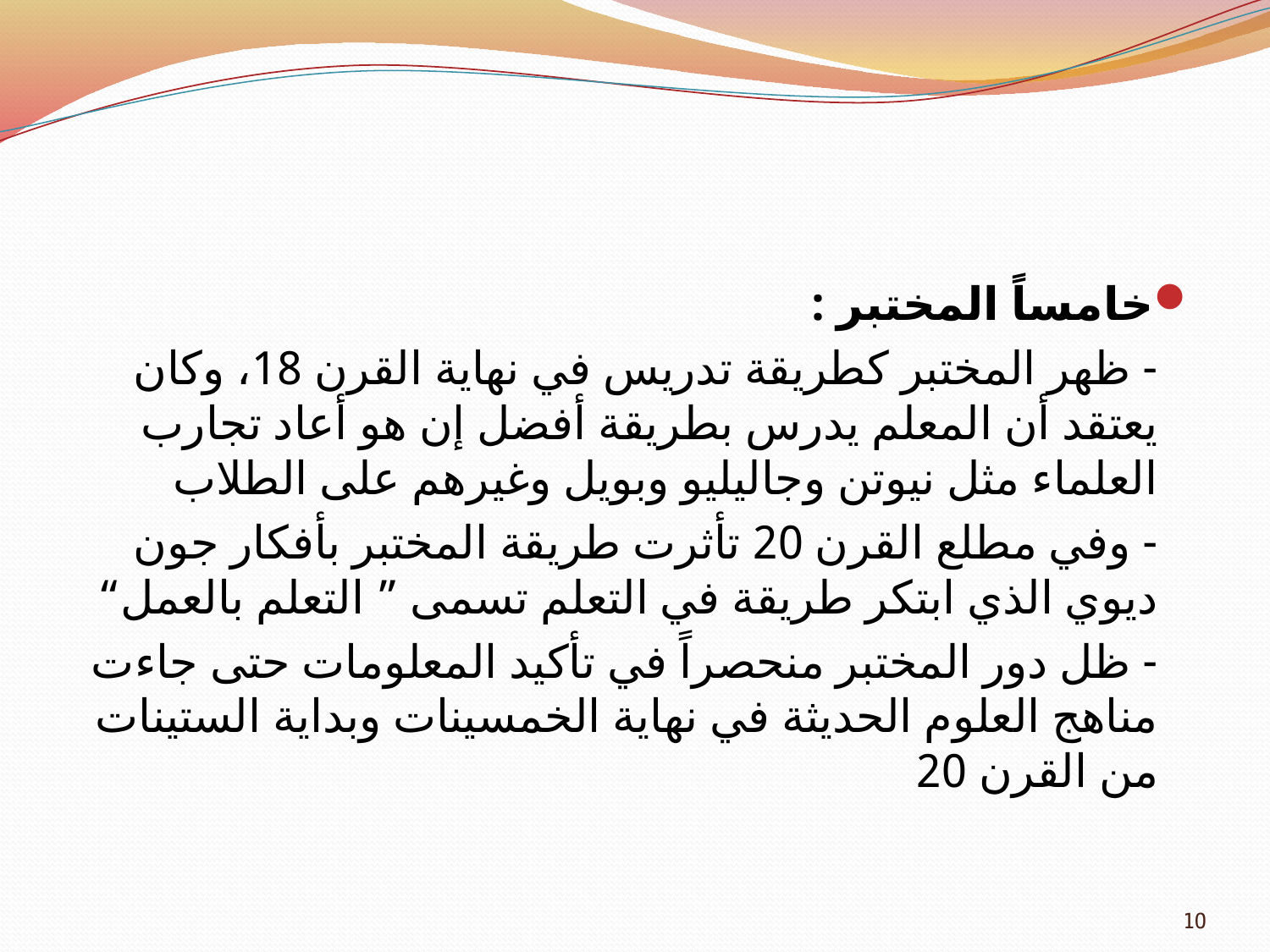

#
خامساً المختبر :
   - ظهر المختبر كطريقة تدريس في نهاية القرن 18، وكان يعتقد أن المعلم يدرس بطريقة أفضل إن هو أعاد تجارب العلماء مثل نيوتن وجاليليو وبويل وغيرهم على الطلاب
   - وفي مطلع القرن 20 تأثرت طريقة المختبر بأفكار جون ديوي الذي ابتكر طريقة في التعلم تسمى ” التعلم بالعمل“
   - ظل دور المختبر منحصراً في تأكيد المعلومات حتى جاءت مناهج العلوم الحديثة في نهاية الخمسينات وبداية الستينات من القرن 20

10